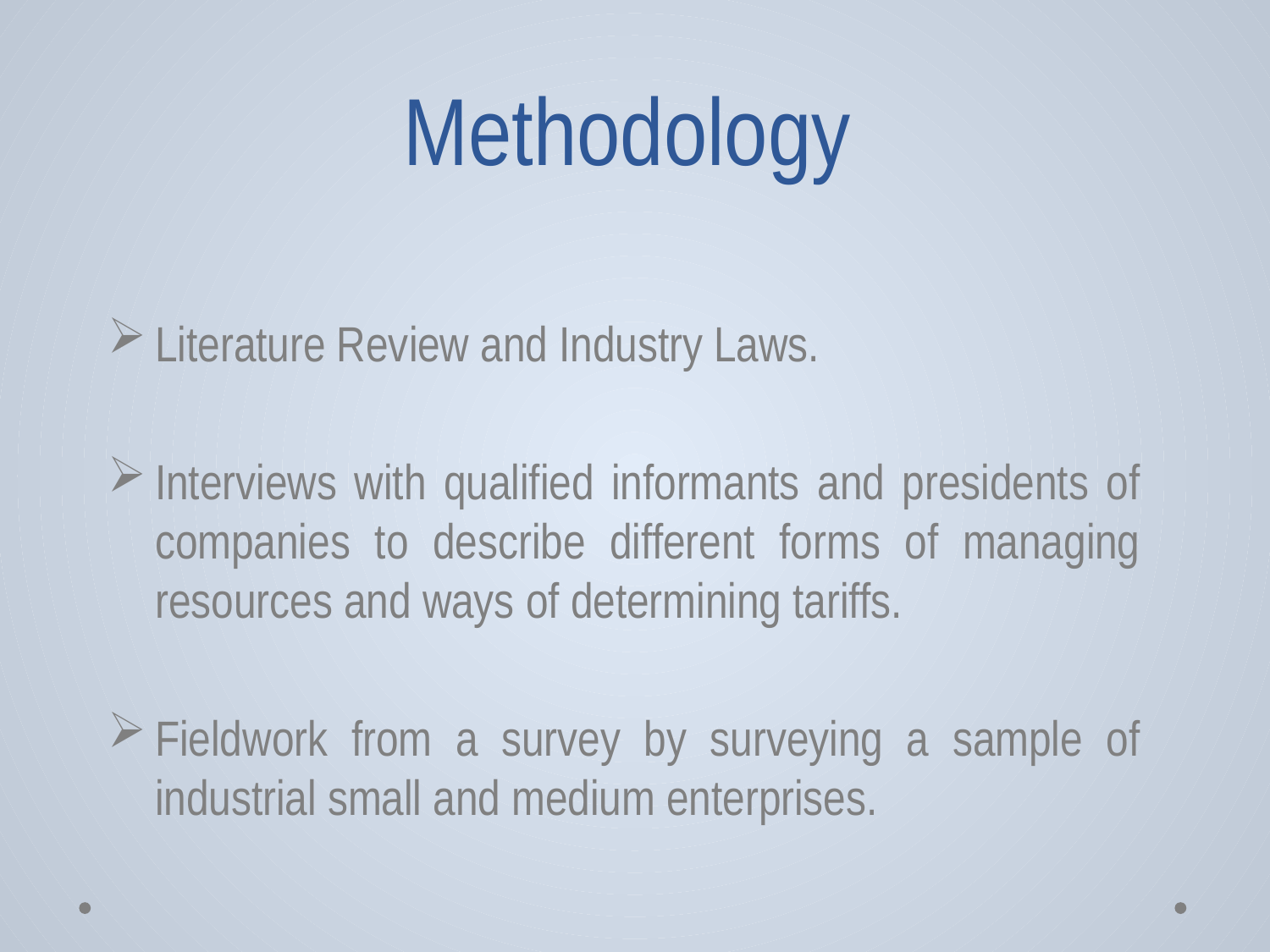

# Methodology
Literature Review and Industry Laws.

Interviews with qualified informants and presidents of companies to describe different forms of managing resources and ways of determining tariffs.

Fieldwork from a survey by surveying a sample of industrial small and medium enterprises.